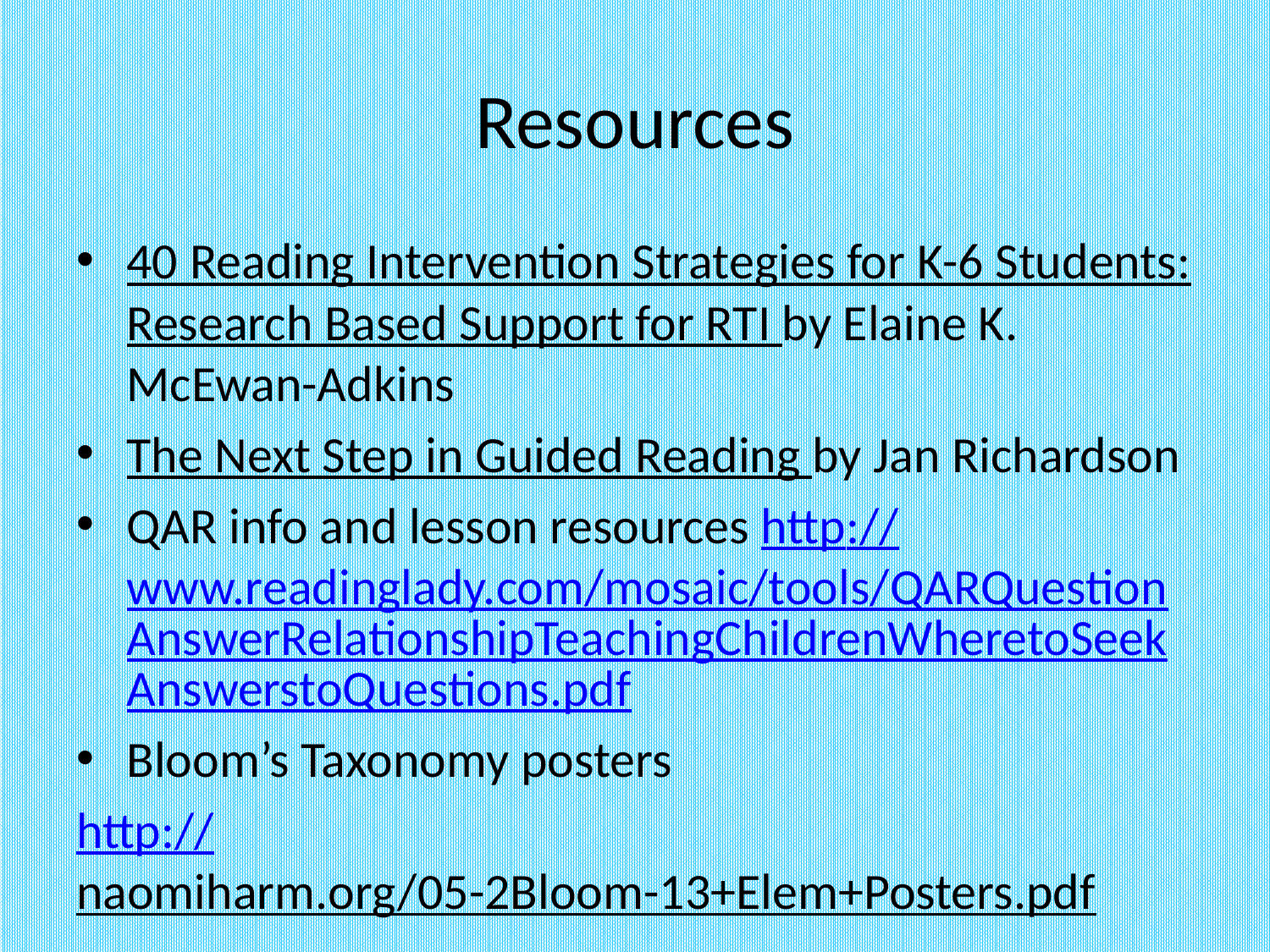

# Resources
40 Reading Intervention Strategies for K-6 Students: Research Based Support for RTI by Elaine K. McEwan-Adkins
The Next Step in Guided Reading by Jan Richardson
QAR info and lesson resources http://www.readinglady.com/mosaic/tools/QARQuestionAnswerRelationshipTeachingChildrenWheretoSeekAnswerstoQuestions.pdf
Bloom’s Taxonomy posters
http://naomiharm.org/05-2Bloom-13+Elem+Posters.pdf